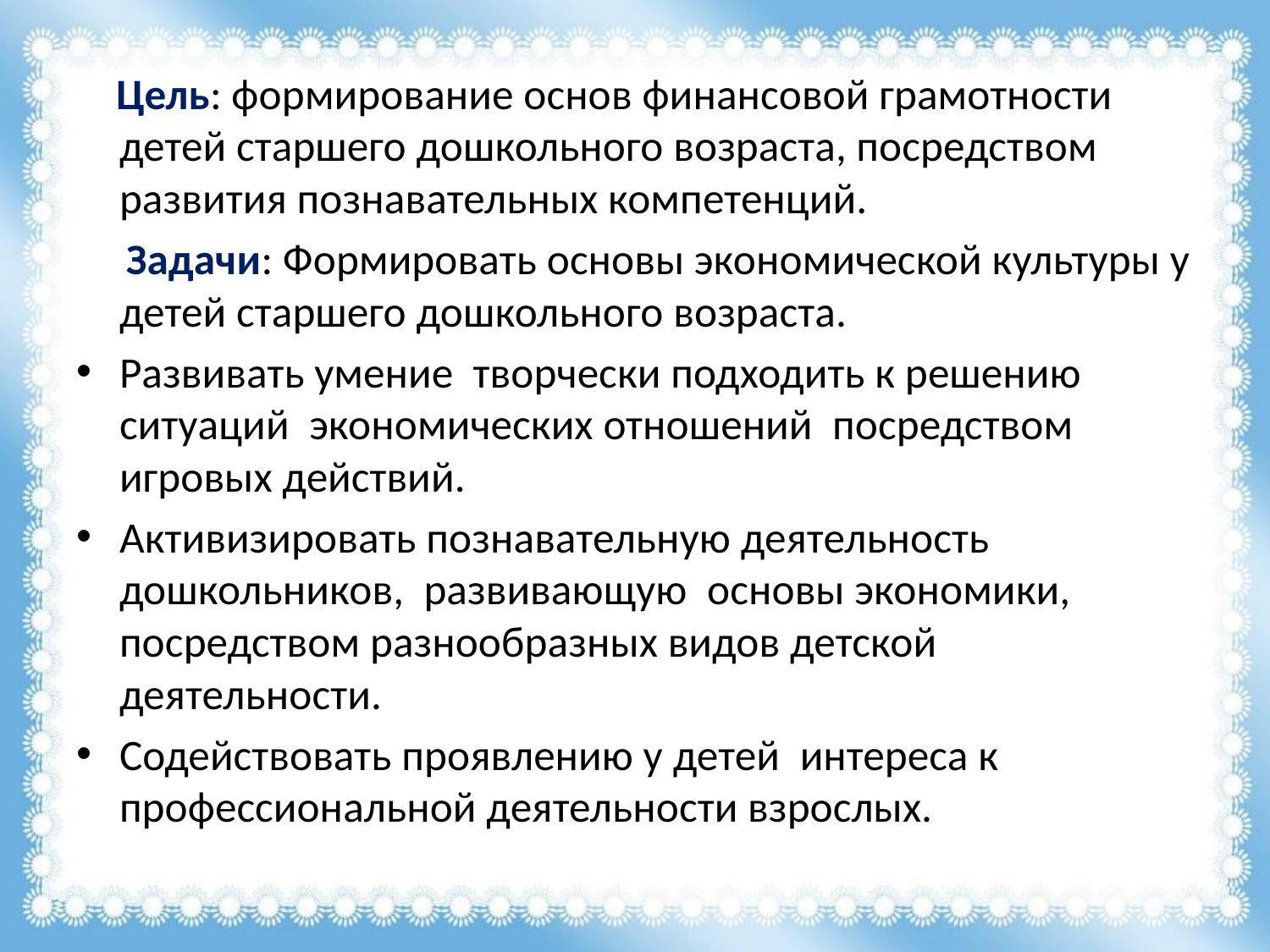

Цель: формирование основ финансовой грамотности детей старшего дошкольного возраста, посредством развития познавательных компетенций.
     Задачи: Формировать основы экономической культуры у детей старшего дошкольного возраста.
Развивать умение  творчески подходить к решению ситуаций  экономических отношений  посредством  игровых действий.
Активизировать познавательную деятельность дошкольников,  развивающую  основы экономики,   посредством разнообразных видов детской деятельности.
Содействовать проявлению у детей  интереса к  профессиональной деятельности взрослых.